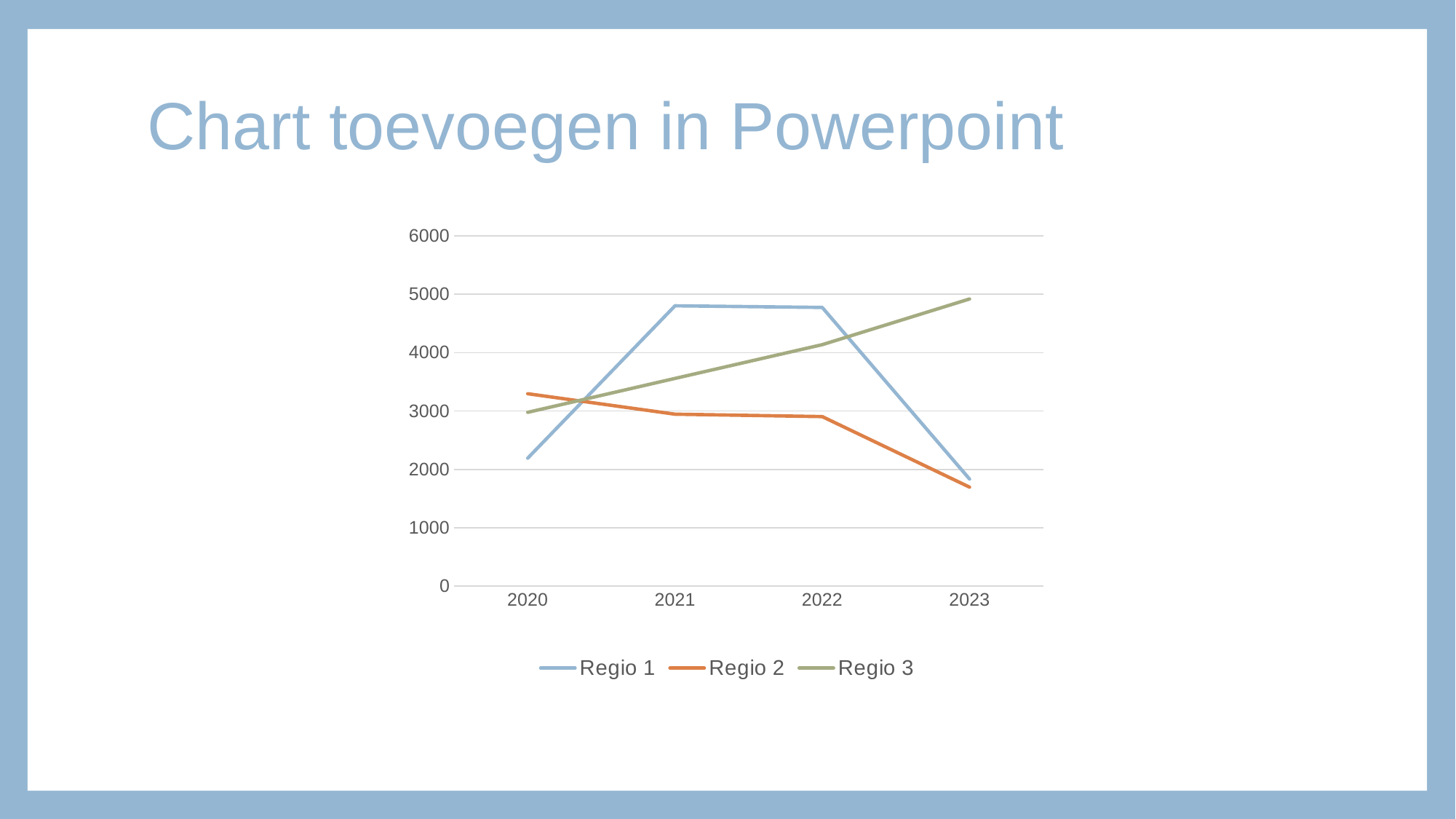

# Chart toevoegen in Powerpoint

### Chart

| Category | Regio 1 | Regio 2 | Regio 3 |
|---|---|---|---|
| 2020 | 2192.0 | 3297.0 | 2978.0 |
| 2021 | 4803.0 | 2946.0 | 3559.0 |
| 2022 | 4775.0 | 2905.0 | 4137.0 |
| 2023 | 1834.0 | 1696.0 | 4920.0 |